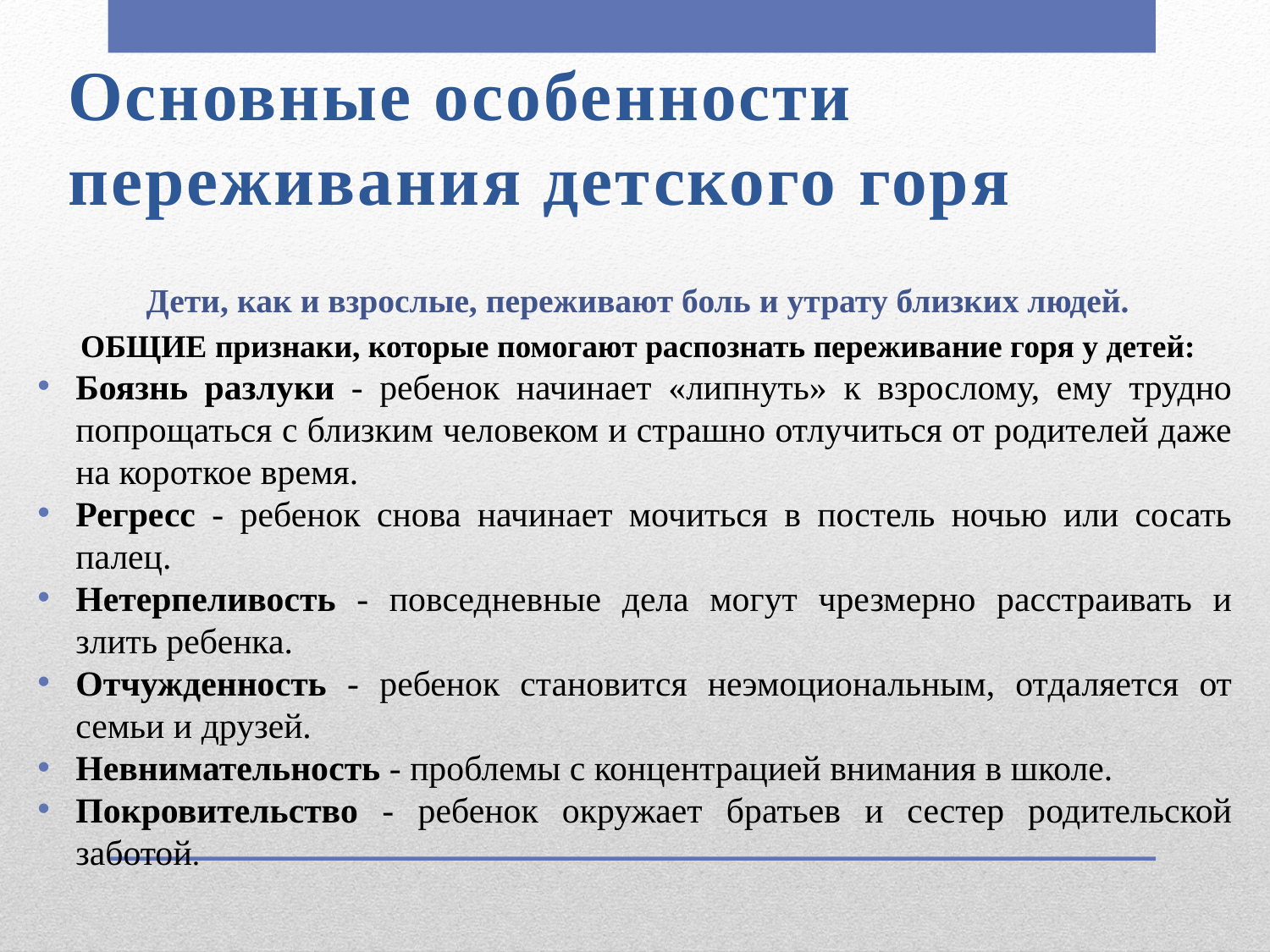

# Основные особенности переживания детского горя
Дети, как и взрослые, переживают боль и утрату близких людей.
ОБЩИЕ признаки, которые помогают распознать переживание горя у детей:
Боязнь разлуки - ребенок начинает «липнуть» к взрослому, ему трудно попрощаться с близким человеком и страшно отлучиться от родителей даже на короткое время.
Регресс - ребенок снова начинает мочиться в постель ночью или сосать палец.
Нетерпеливость - повседневные дела могут чрезмерно расстраивать и злить ребенка.
Отчужденность - ребенок становится неэмоциональным, отдаляется от семьи и друзей.
Невнимательность - проблемы с концентрацией внимания в школе.
Покровительство - ребенок окружает братьев и сестер родительской заботой.